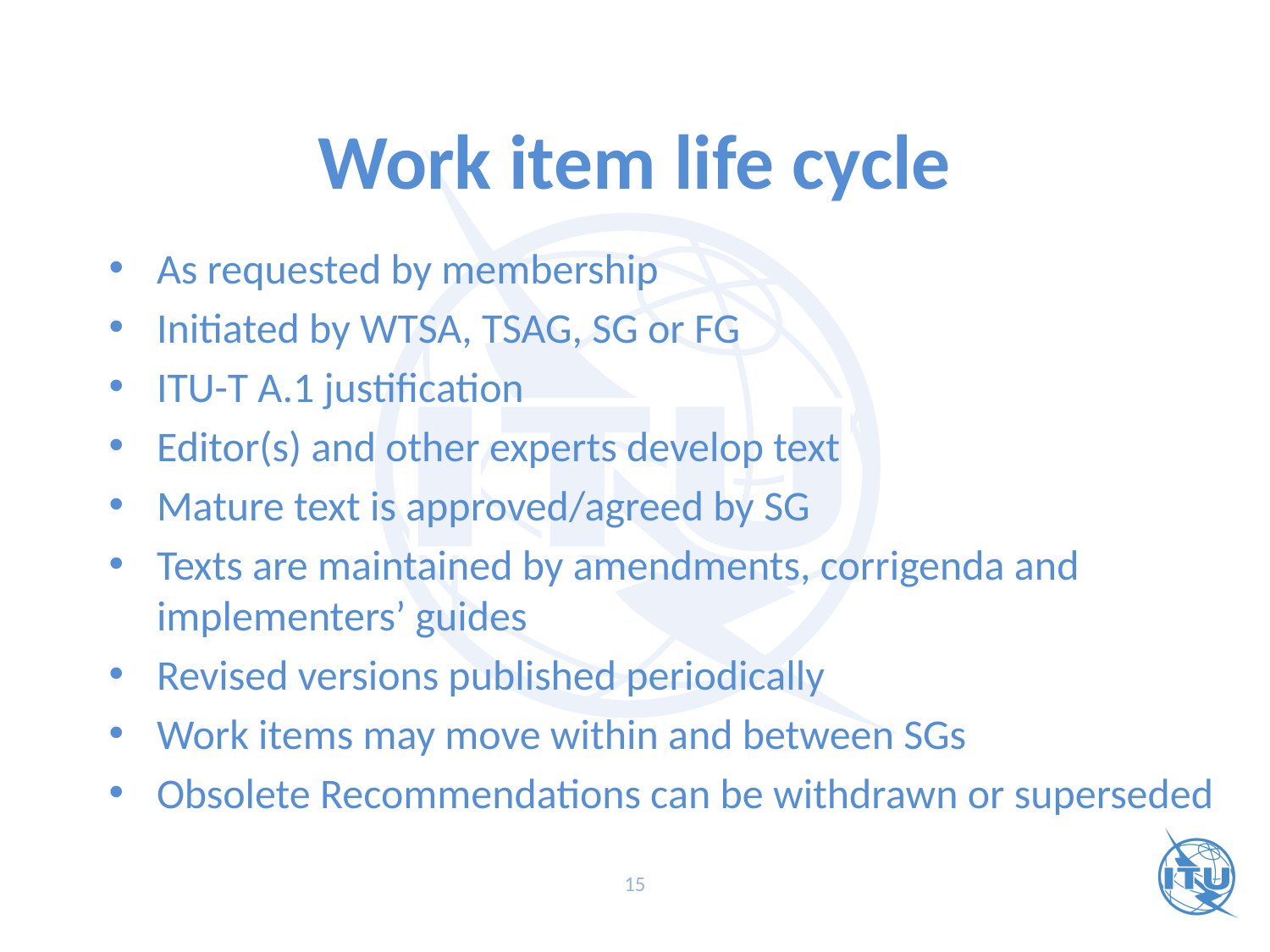

# Work item life cycle
As requested by membership
Initiated by WTSA, TSAG, SG or FG
ITU-T A.1 justification
Editor(s) and other experts develop text
Mature text is approved/agreed by SG
Texts are maintained by amendments, corrigenda and implementers’ guides
Revised versions published periodically
Work items may move within and between SGs
Obsolete Recommendations can be withdrawn or superseded
15